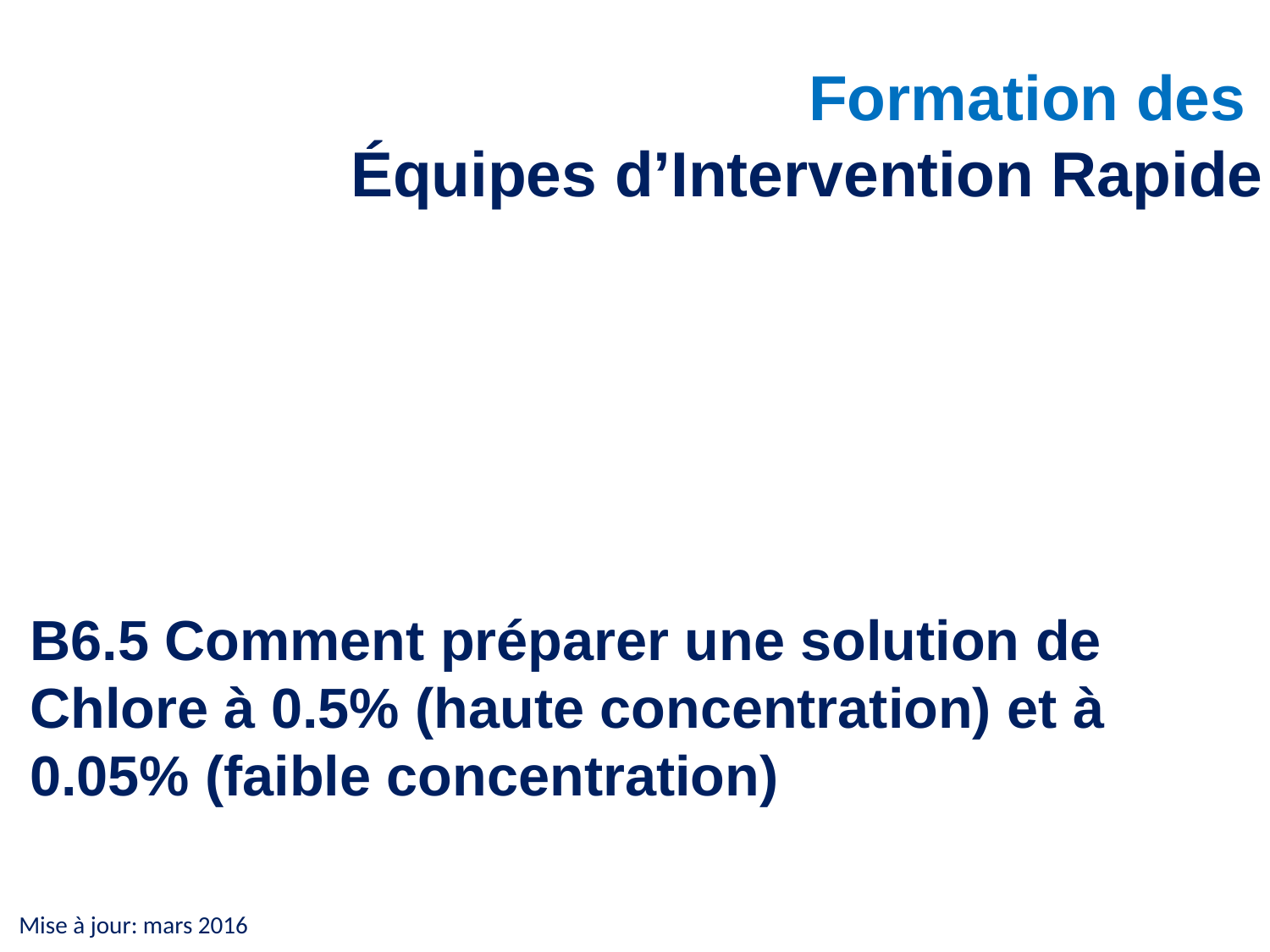

Formation des
Équipes d’Intervention Rapide
B6.5 Comment préparer une solution de Chlore à 0.5% (haute concentration) et à 0.05% (faible concentration)
Mise à jour: mars 2016